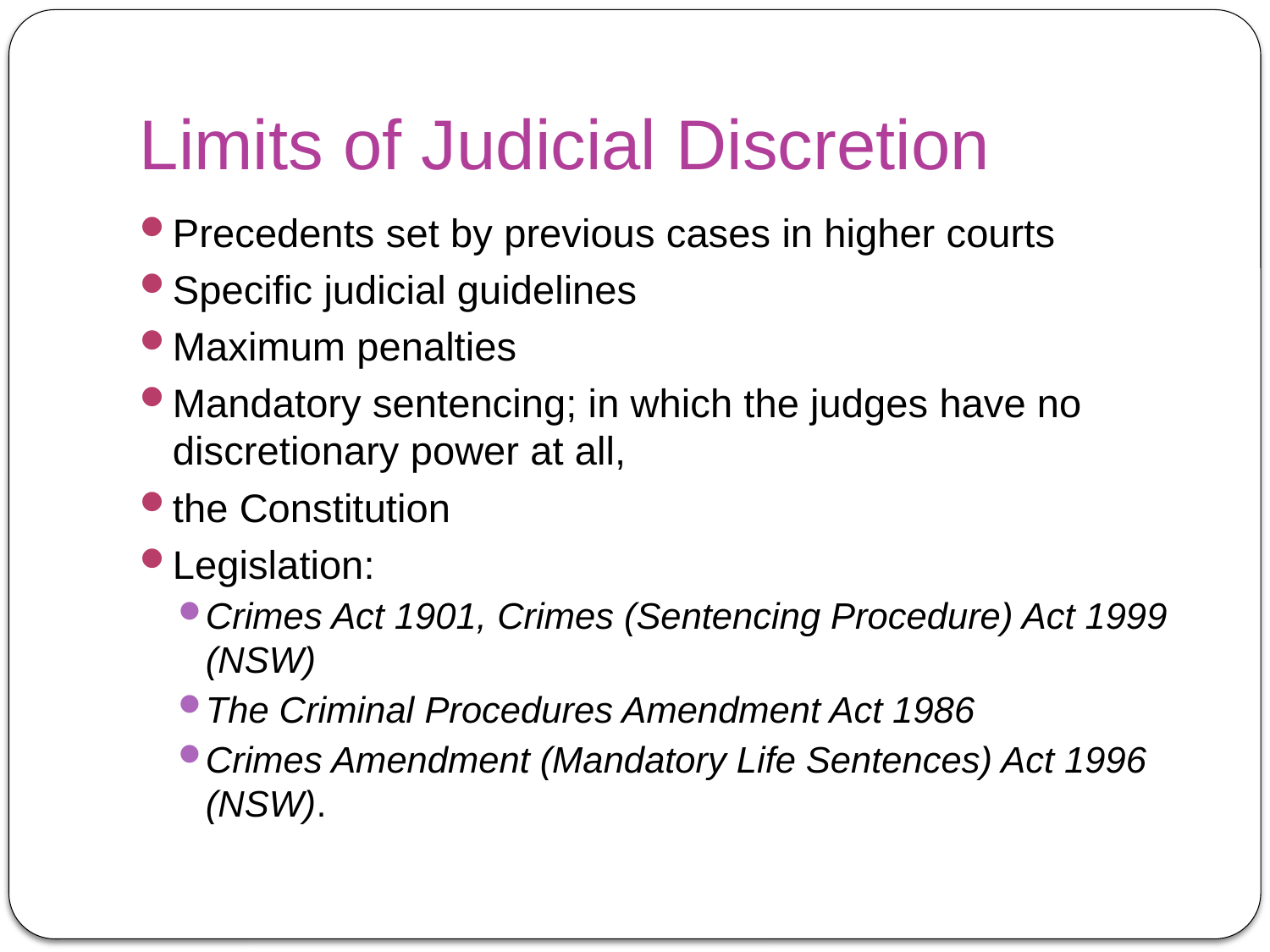

# Limits of Judicial Discretion
Precedents set by previous cases in higher courts
Specific judicial guidelines
Maximum penalties
Mandatory sentencing; in which the judges have no discretionary power at all,
the Constitution
Legislation:
Crimes Act 1901, Crimes (Sentencing Procedure) Act 1999 (NSW)
The Criminal Procedures Amendment Act 1986
Crimes Amendment (Mandatory Life Sentences) Act 1996 (NSW).